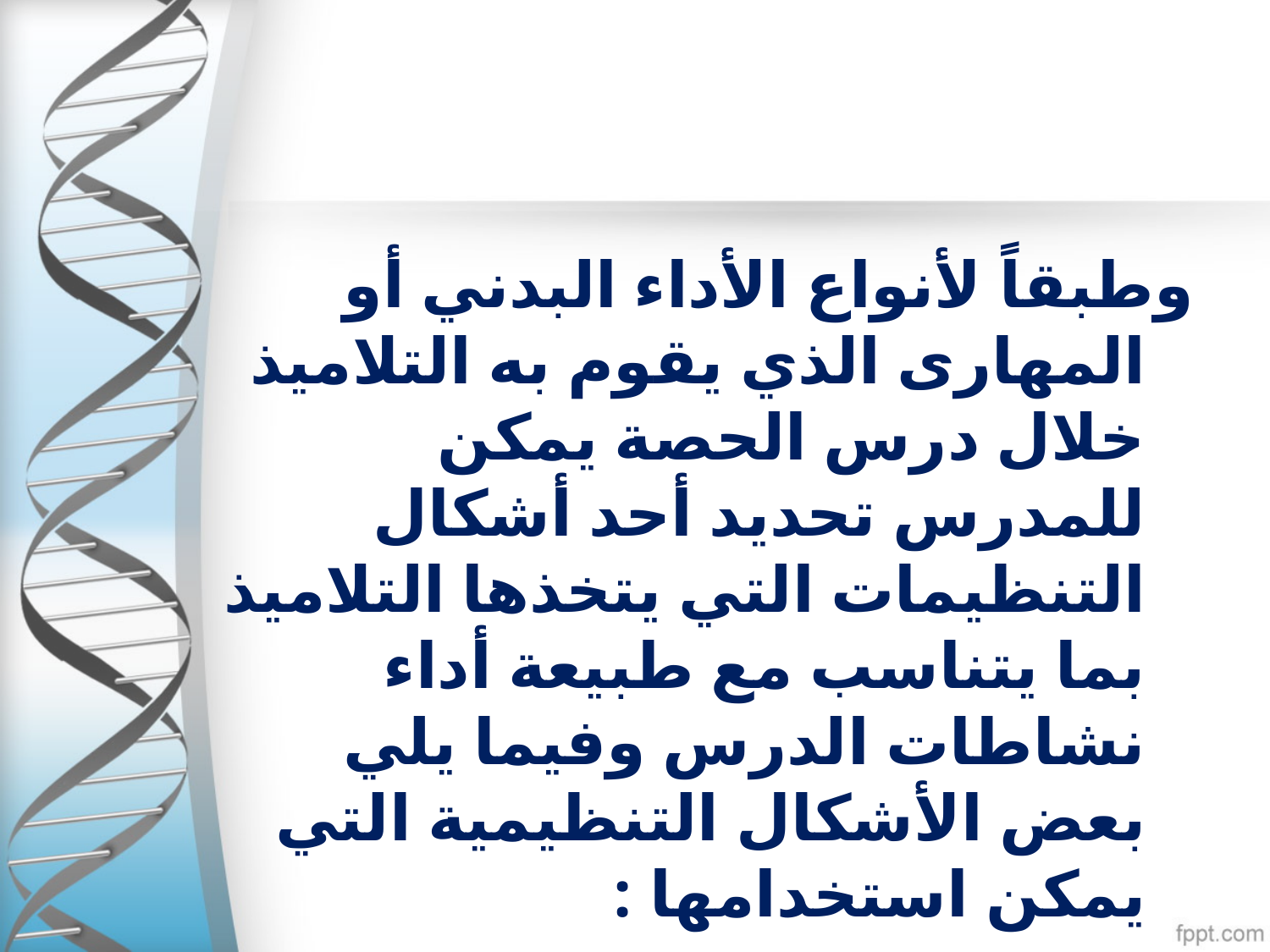

وطبقاً لأنواع الأداء البدني أو المهارى الذي يقوم به التلاميذ خلال درس الحصة يمكن للمدرس تحديد أحد أشكال التنظيمات التي يتخذها التلاميذ بما يتناسب مع طبيعة أداء نشاطات الدرس وفيما يلي بعض الأشكال التنظيمية التي يمكن استخدامها :